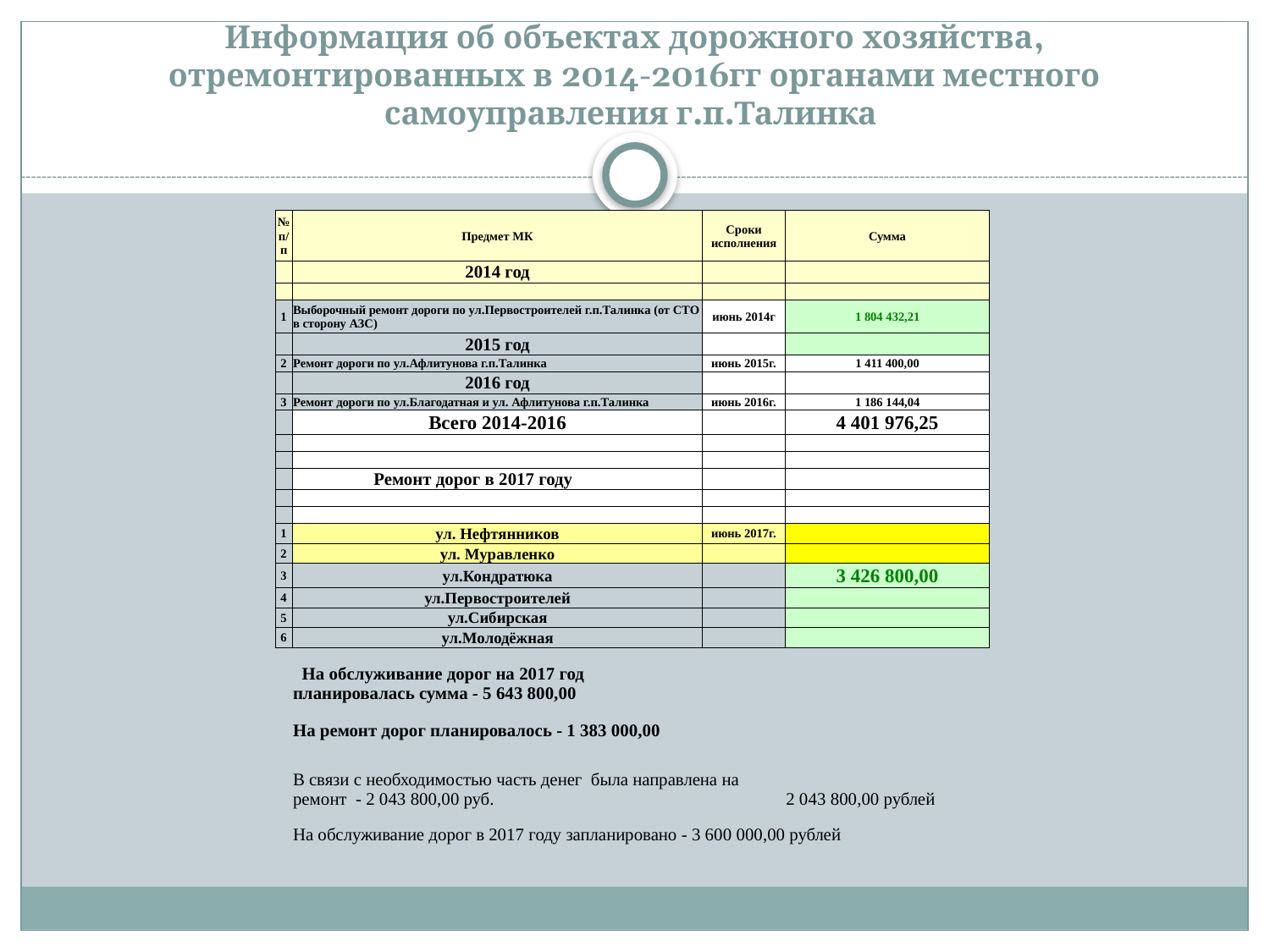

# Информация об объектах дорожного хозяйства, отремонтированных в 2014-2016гг органами местного самоуправления г.п.Талинка
| № п/п | Предмет МК | Сроки исполнения | Сумма |
| --- | --- | --- | --- |
|  | 2014 год |  |  |
|  |  |  |  |
| 1 | Выборочный ремонт дороги по ул.Первостроителей г.п.Талинка (от СТО в сторону АЗС) | июнь 2014г | 1 804 432,21 |
|  | 2015 год |  |  |
| 2 | Ремонт дороги по ул.Афлитунова г.п.Талинка | июнь 2015г. | 1 411 400,00 |
|  | 2016 год |  |  |
| 3 | Ремонт дороги по ул.Благодатная и ул. Афлитунова г.п.Талинка | июнь 2016г. | 1 186 144,04 |
|  | Всего 2014-2016 |  | 4 401 976,25 |
|  |  |  |  |
|  |  |  |  |
|  | Ремонт дорог в 2017 году |  |  |
|  |  |  |  |
|  |  |  |  |
| 1 | ул. Нефтянников | июнь 2017г. |  |
| 2 | ул. Муравленко |  |  |
| 3 | ул.Кондратюка |  | 3 426 800,00 |
| 4 | ул.Первостроителей |  |  |
| 5 | ул.Сибирская |  |  |
| 6 | ул.Молодёжная |  |  |
|  |  |  |  |
|  | На обслуживание дорог на 2017 год планировалась сумма - 5 643 800,00 |  |  |
|  |  |  |  |
|  | На ремонт дорог планировалось - 1 383 000,00 |  |  |
|  |  |  |  |
|  |  |  |  |
|  | В связи с необходимостью часть денег была направлена на ремонт - 2 043 800,00 руб. |  | 2 043 800,00 рублей |
|  |  |  |  |
|  | На обслуживание дорог в 2017 году запланировано - 3 600 000,00 рублей |  |  |